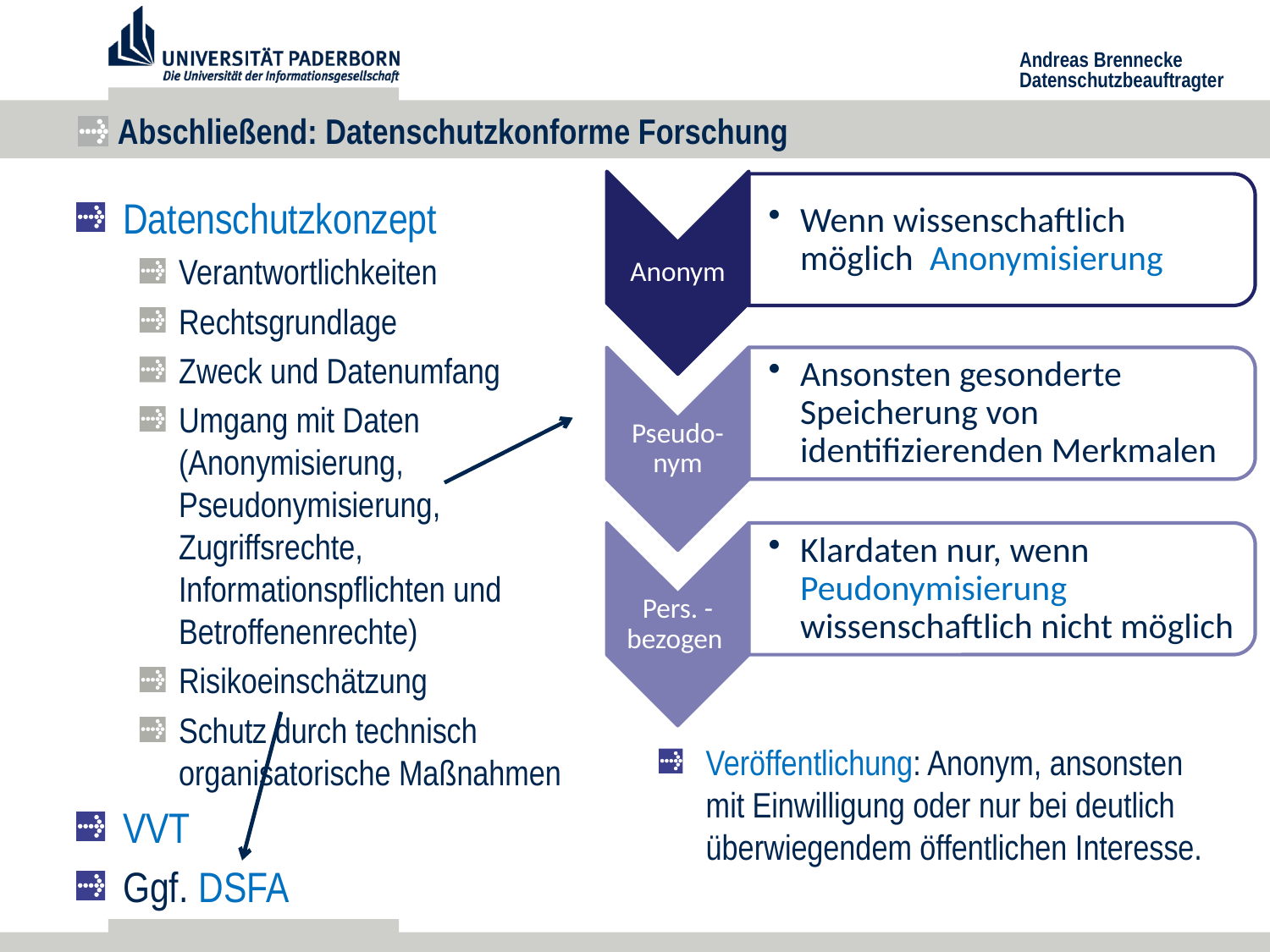

# Abschließend: Datenschutzkonforme Forschung
Anonym
Wenn wissenschaftlich möglich  Anonymisierung
Pseudo-nym
Ansonsten gesonderte Speicherung von identifizierenden Merkmalen
Pers. -bezogen
Klardaten nur, wenn Peudonymisierung  wissenschaftlich nicht möglich
Datenschutzkonzept
Verantwortlichkeiten
Rechtsgrundlage
Zweck und Datenumfang
Umgang mit Daten (Anonymisierung, Pseudonymisierung, Zugriffsrechte, Informationspflichten und Betroffenenrechte)
Risikoeinschätzung
Schutz durch technisch organisatorische Maßnahmen
VVT
Ggf. DSFA
Veröffentlichung: Anonym, ansonsten mit Einwilligung oder nur bei deutlich überwiegendem öffentlichen Interesse.